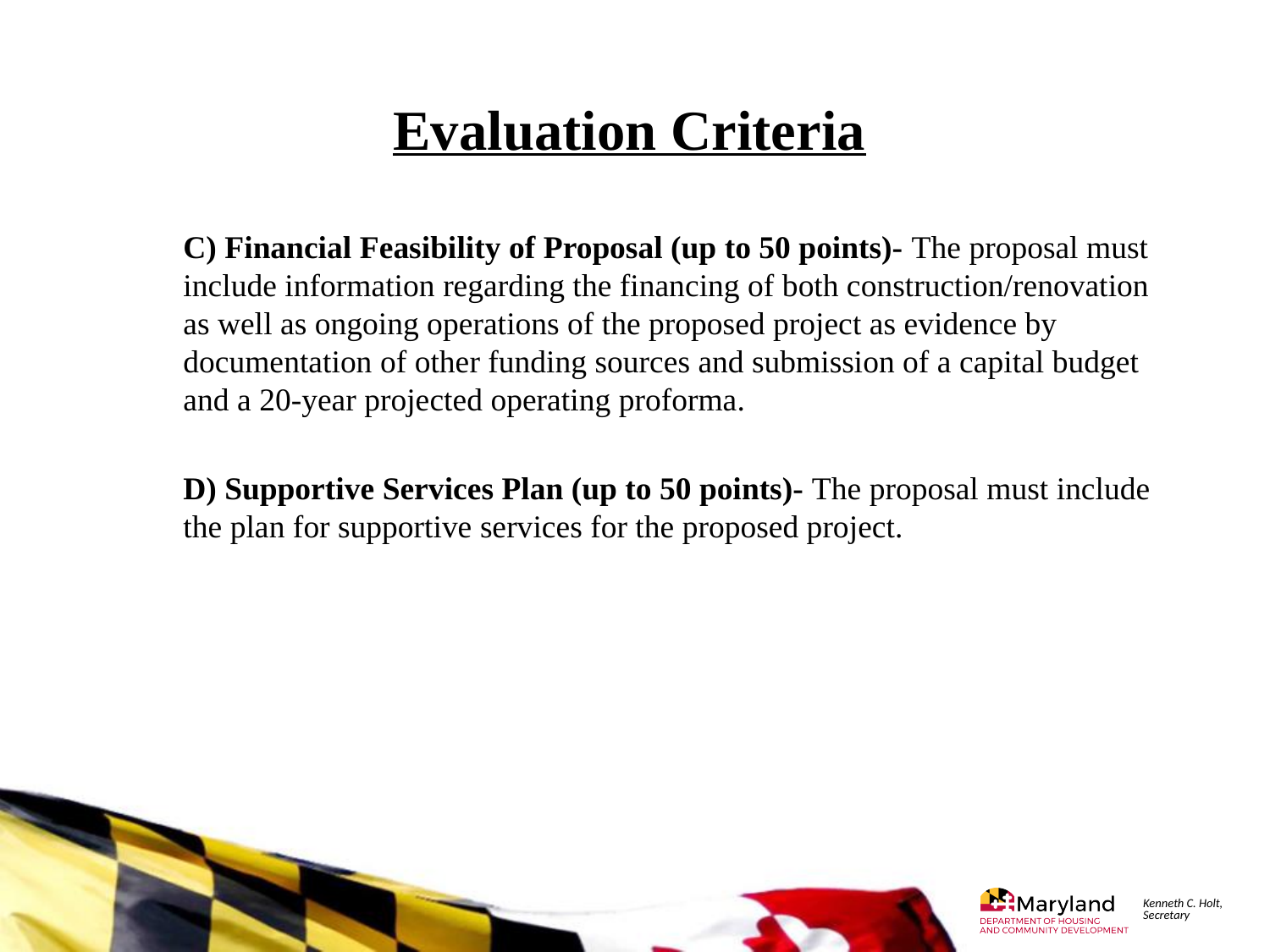

# Evaluation Criteria

C) Financial Feasibility of Proposal (up to 50 points)- The proposal must include information regarding the financing of both construction/renovation as well as ongoing operations of the proposed project as evidence by documentation of other funding sources and submission of a capital budget and a 20-year projected operating proforma.

D) Supportive Services Plan (up to 50 points)- The proposal must include the plan for supportive services for the proposed project.